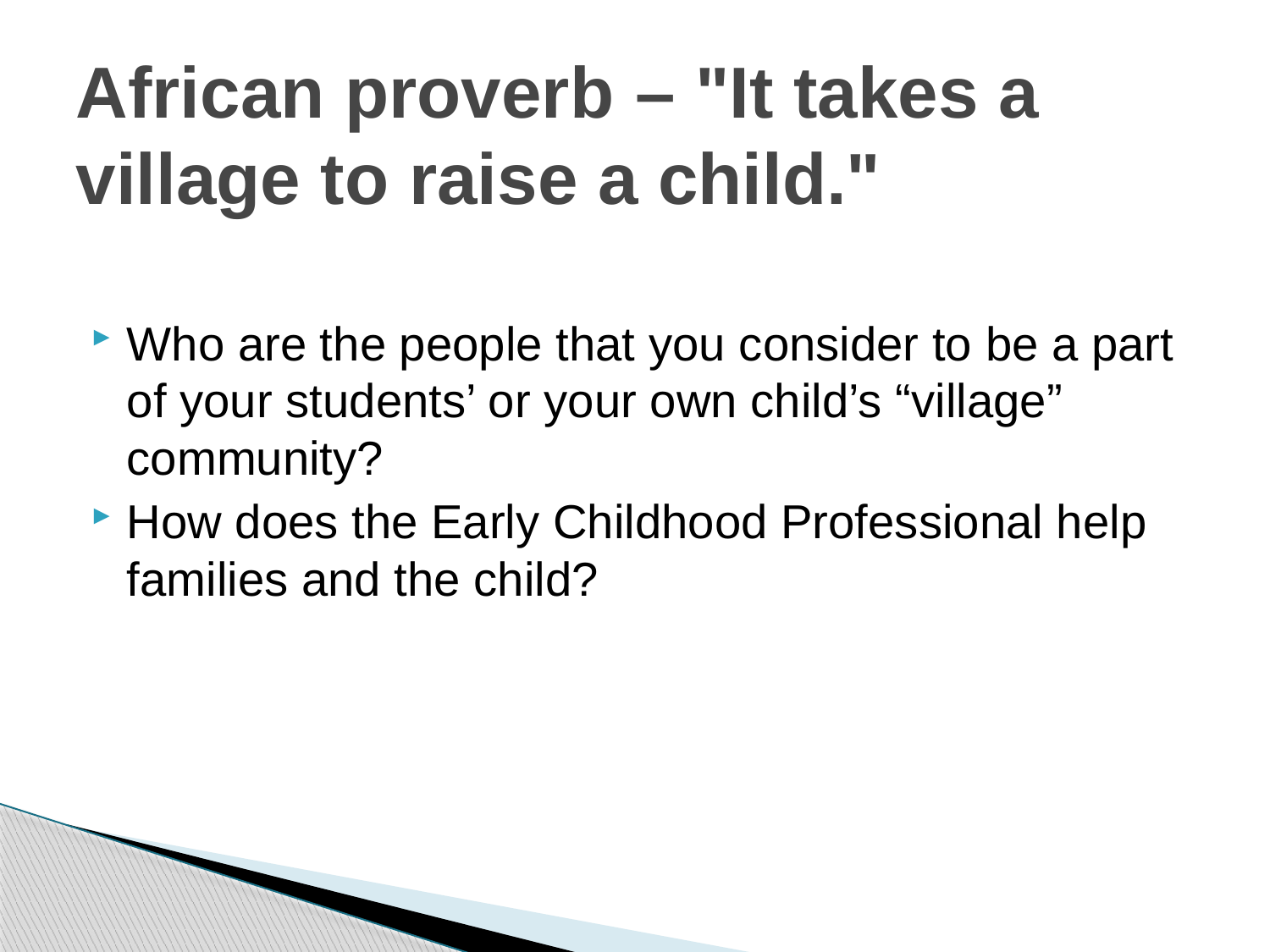

# African proverb – "It takes a village to raise a child."
Who are the people that you consider to be a part of your students’ or your own child’s “village” community?
How does the Early Childhood Professional help families and the child?